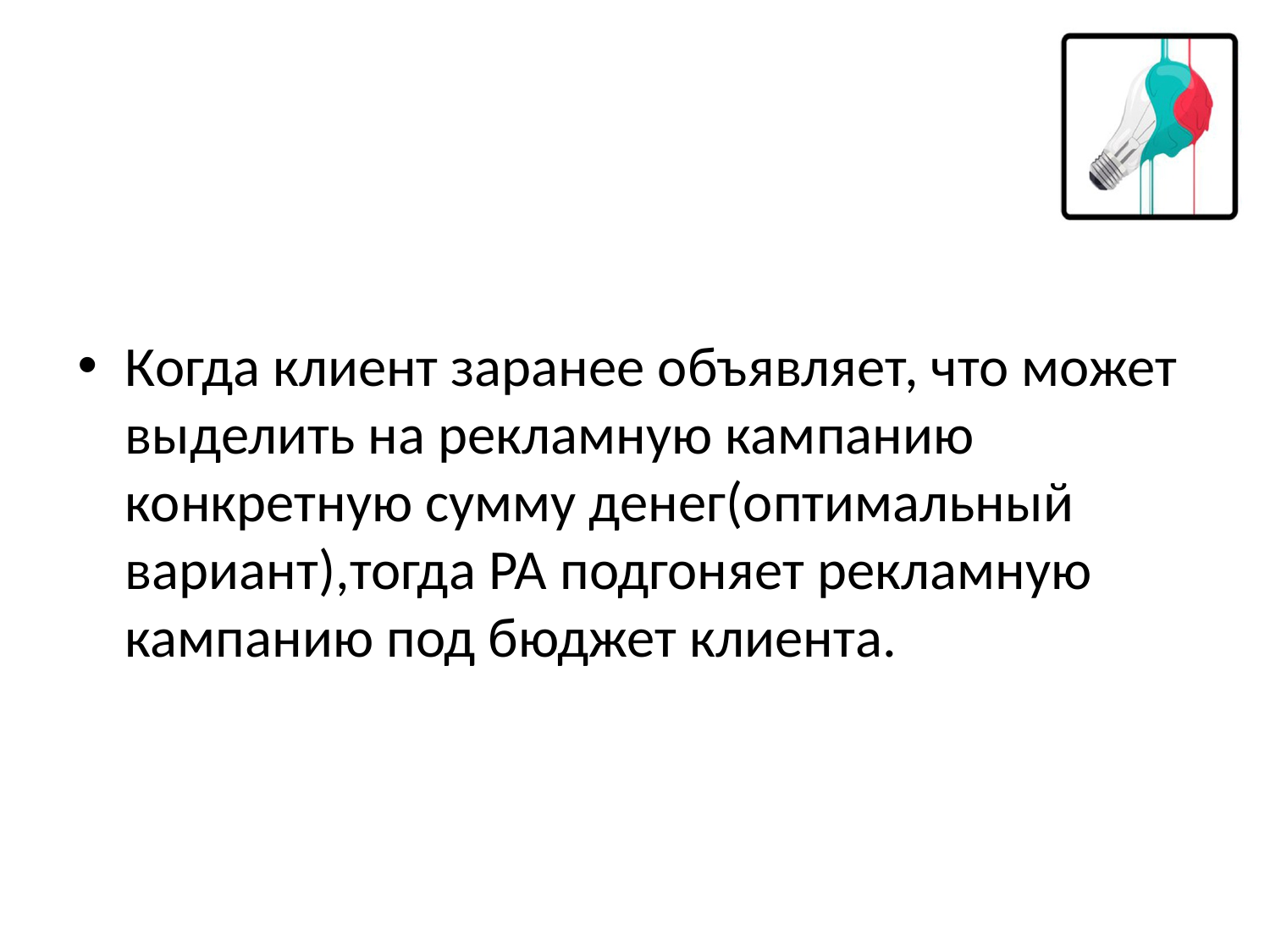

Когда клиент заранее объявляет, что может выделить на рекламную кампанию конкретную сумму денег(оптимальный вариант),тогда РА подгоняет рекламную кампанию под бюджет клиента.